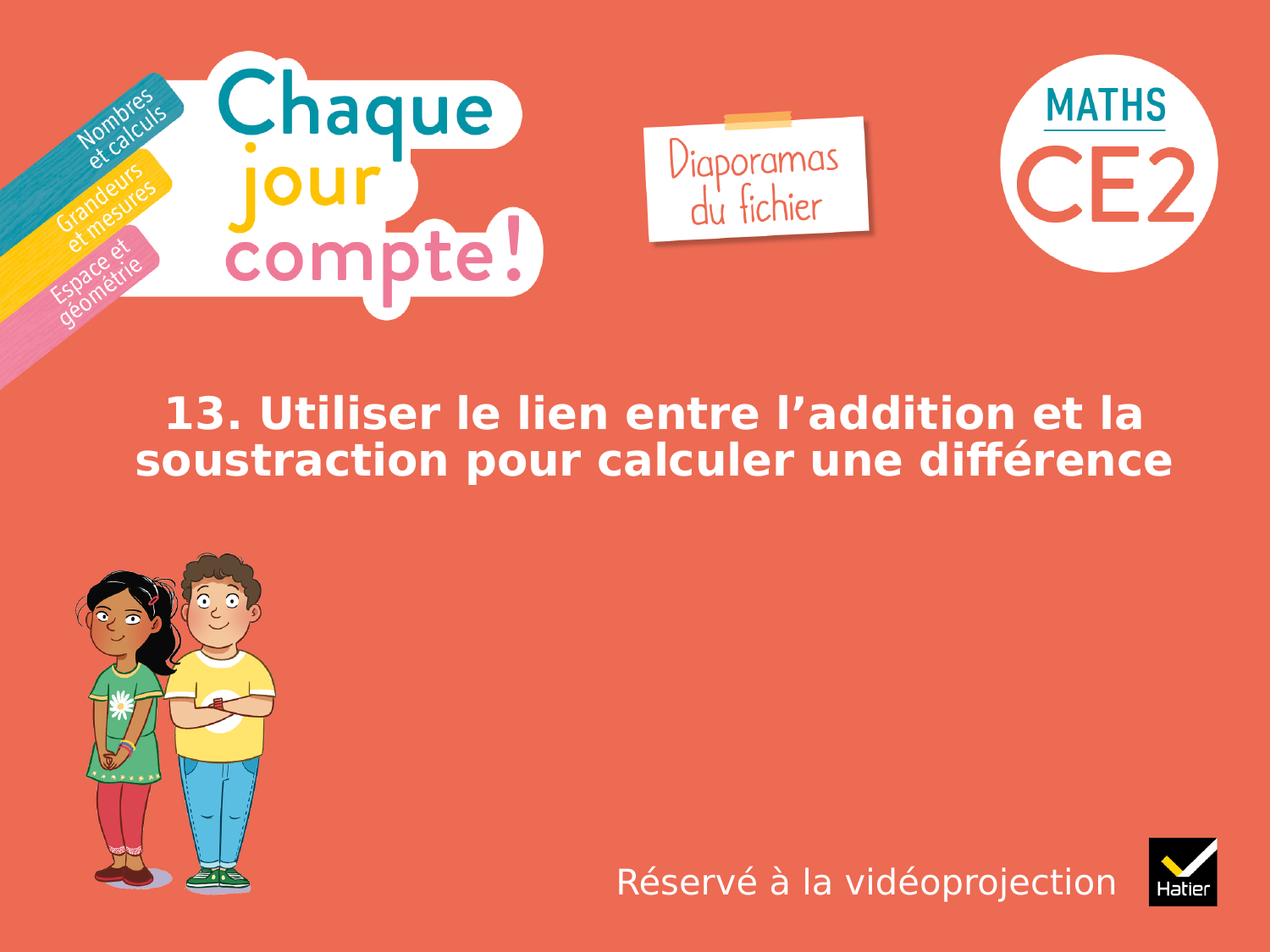

# 13. Utiliser le lien entre l’addition et la soustraction pour calculer une différence